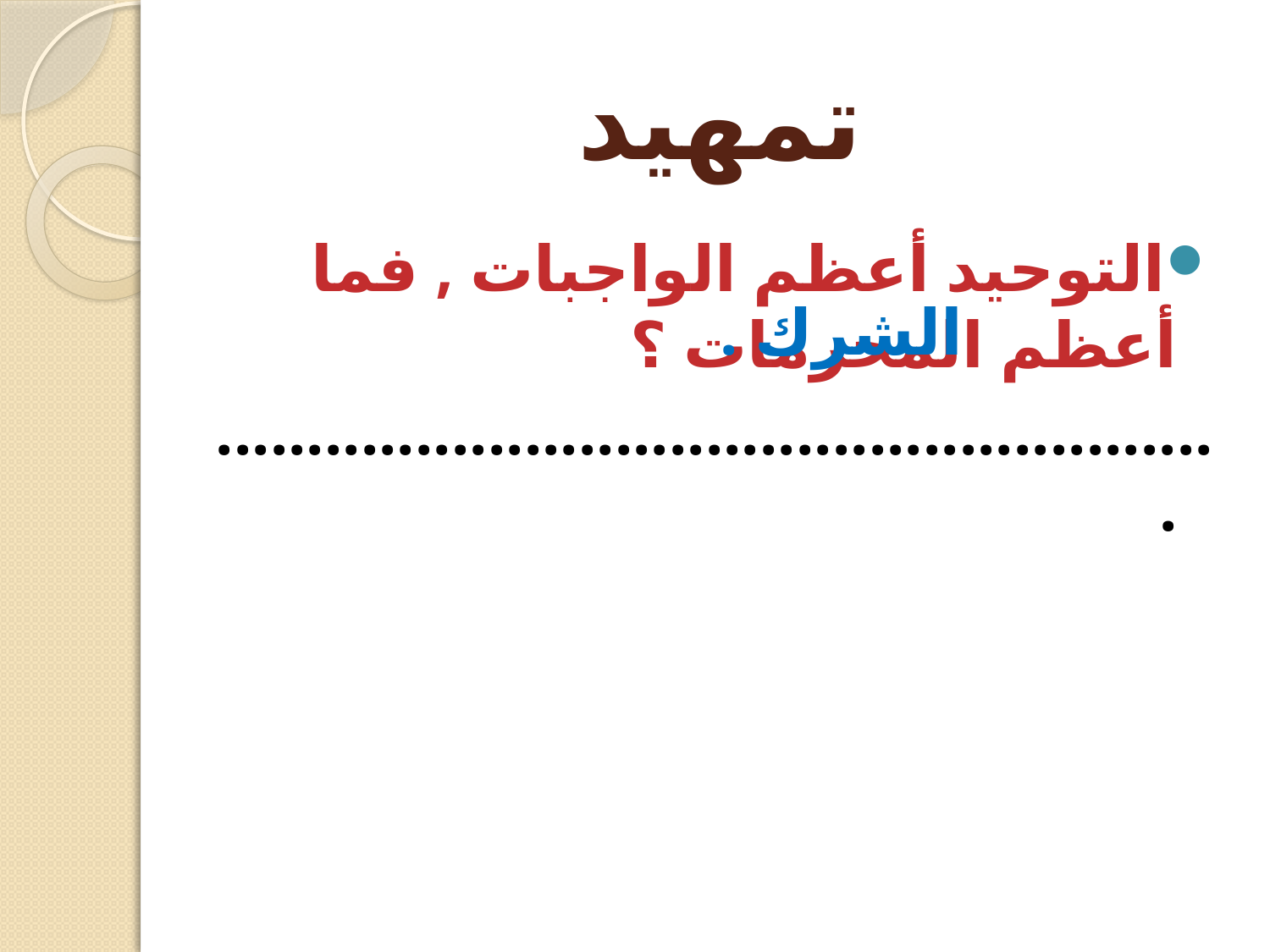

# تمهيد
التوحيد أعظم الواجبات , فما أعظم المحرمات ؟
........................................................

الشرك .